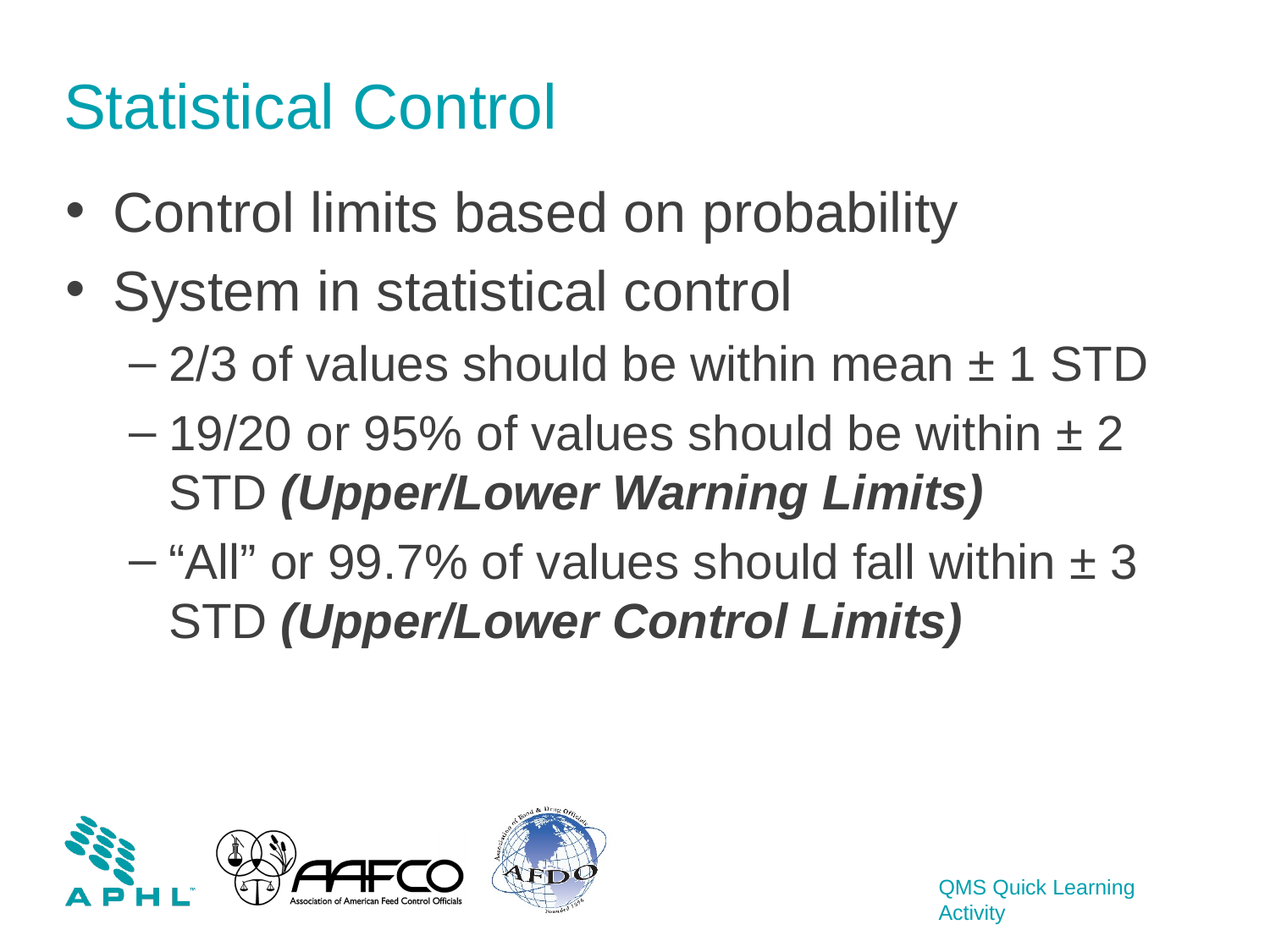

# Statistical Control
Control limits based on probability
System in statistical control
2/3 of values should be within mean ± 1 STD
19/20 or 95% of values should be within ± 2 STD (Upper/Lower Warning Limits)
“All” or 99.7% of values should fall within ± 3 STD (Upper/Lower Control Limits)